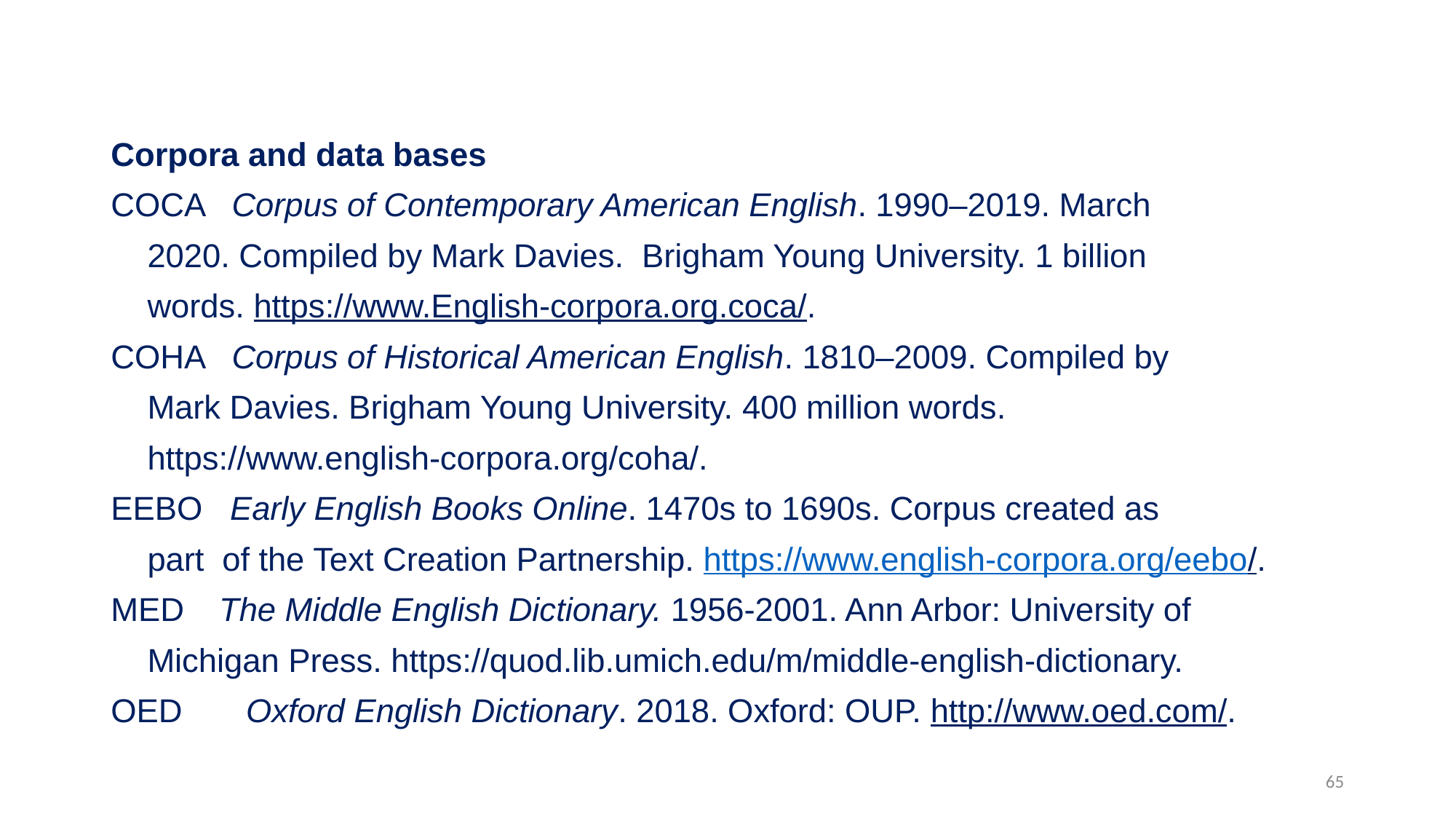

Corpora and data bases
COCA   Corpus of Contemporary American English. 1990–2019. March
    2020. Compiled by Mark Davies.  Brigham Young University. 1 billion
    words. https://www.English-corpora.org.coca/.
COHA   Corpus of Historical American English. 1810–2009. Compiled by
    Mark Davies. Brigham Young University. 400 million words.
    https://www.english-corpora.org/coha/.
EEBO   Early English Books Online. 1470s to 1690s. Corpus created as
    part  of the Text Creation Partnership. https://www.english-corpora.org/eebo/.
MED 	The Middle English Dictionary. 1956-2001. Ann Arbor: University of
    Michigan Press. https://quod.lib.umich.edu/m/middle-english-dictionary.
OED       Oxford English Dictionary. 2018. Oxford: OUP. http://www.oed.com/.

65